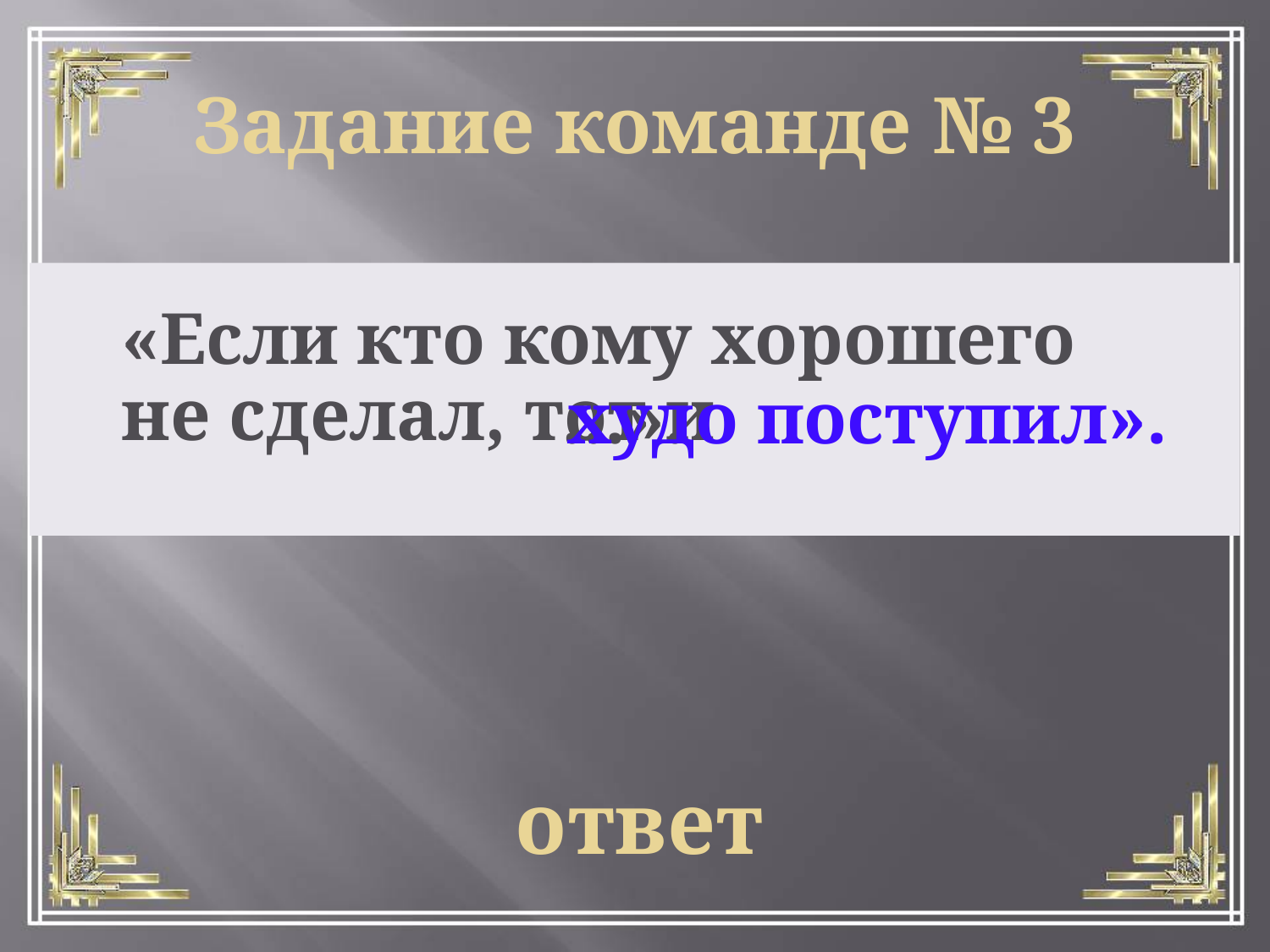

Задание команде № 3

«Если кто кому хорошего не сделал, тот и
…».
худо поступил».
ответ